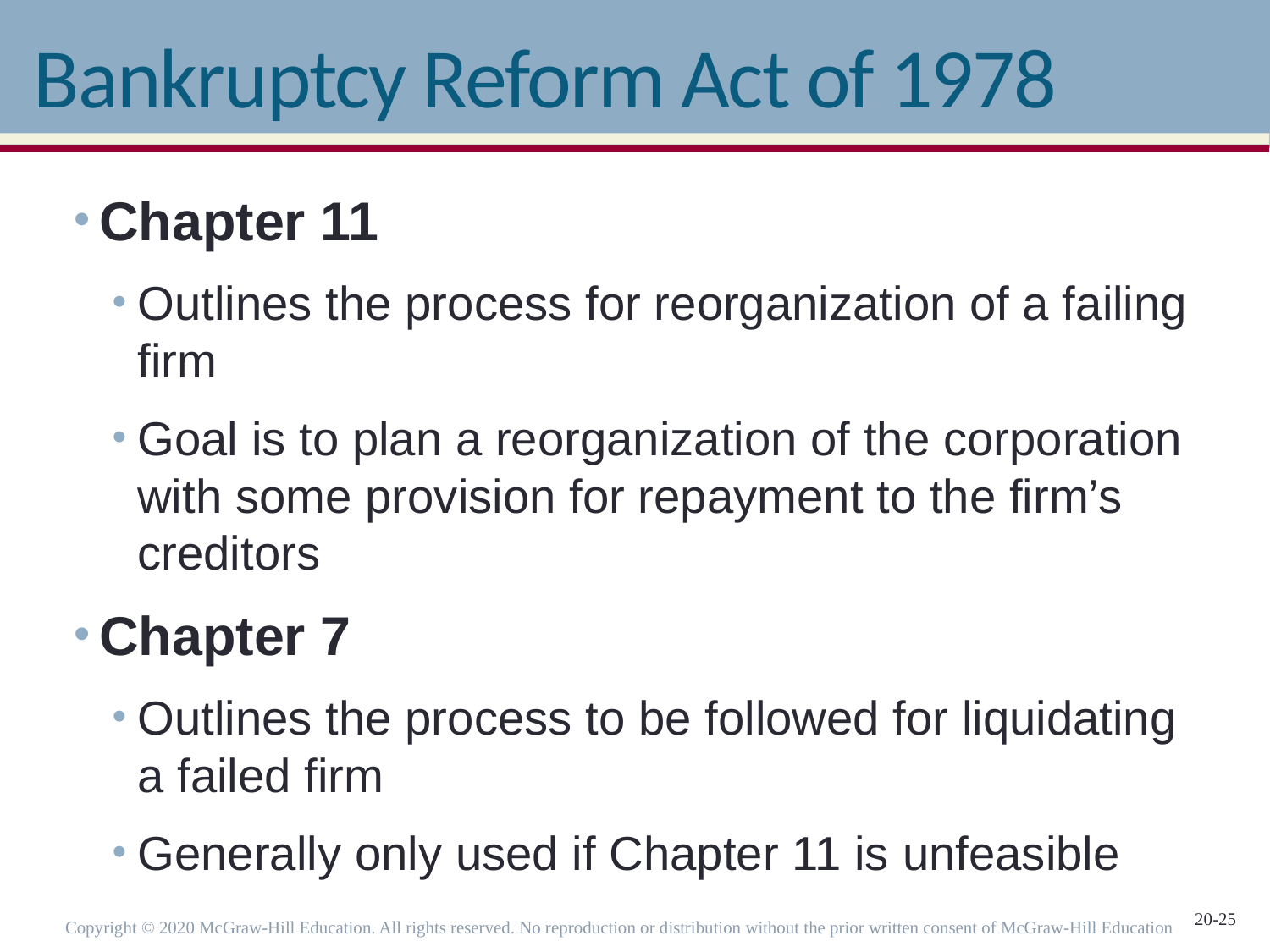

# Bankruptcy Reform Act of 1978
Chapter 11
Outlines the process for reorganization of a failing firm
Goal is to plan a reorganization of the corporation with some provision for repayment to the firm’s creditors
Chapter 7
Outlines the process to be followed for liquidating a failed firm
Generally only used if Chapter 11 is unfeasible
Copyright © 2020 McGraw-Hill Education. All rights reserved. No reproduction or distribution without the prior written consent of McGraw-Hill Education